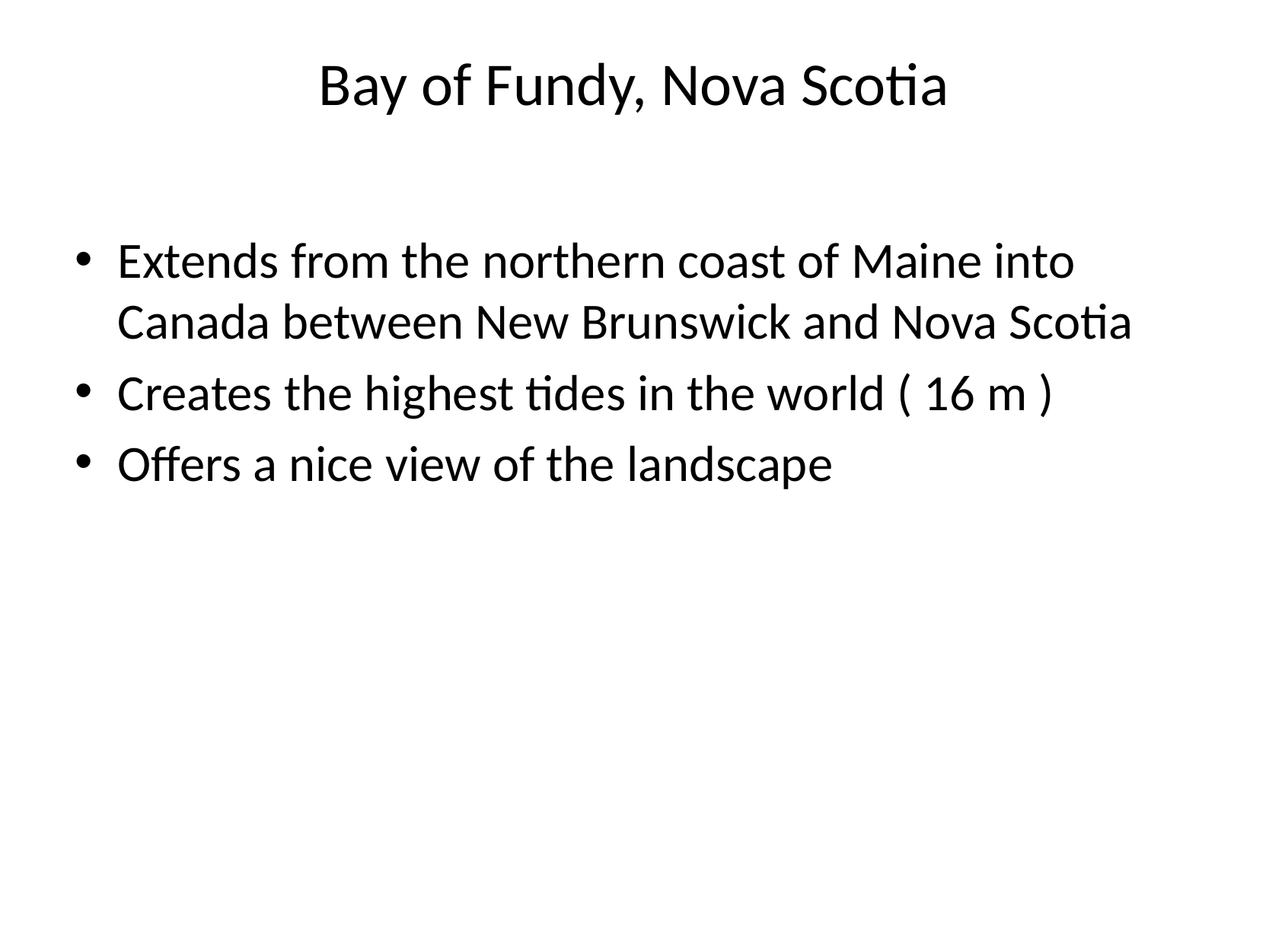

# Bay of Fundy, Nova Scotia
Extends from the northern coast of Maine into Canada between New Brunswick and Nova Scotia
Creates the highest tides in the world ( 16 m )
Offers a nice view of the landscape